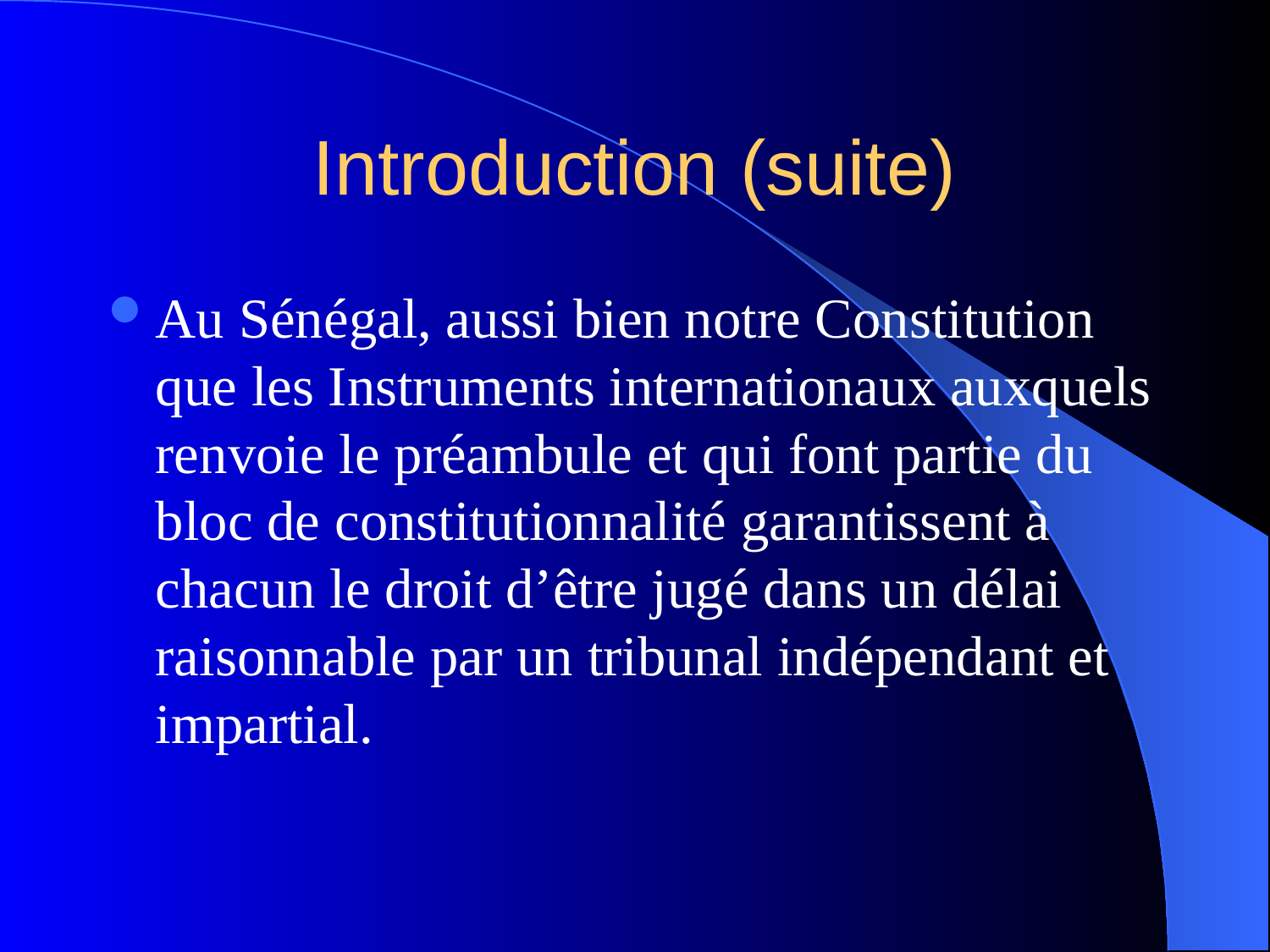

# Introduction (suite)
Au Sénégal, aussi bien notre Constitution que les Instruments internationaux auxquels renvoie le préambule et qui font partie du bloc de constitutionnalité garantissent à chacun le droit d’être jugé dans un délai raisonnable par un tribunal indépendant et impartial.